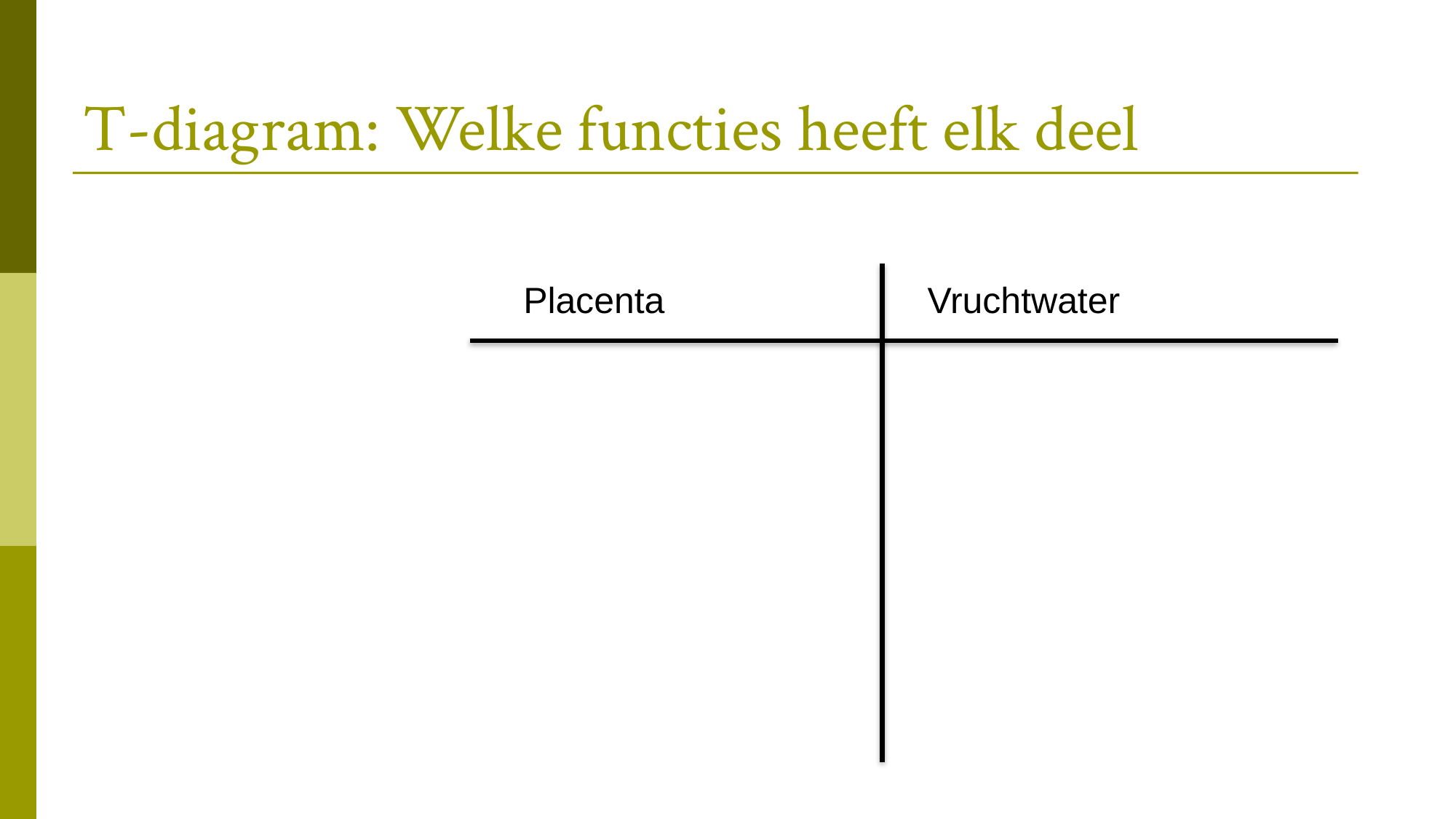

# T-diagram: Welke functies heeft elk deel

Vruchtwater
Placenta